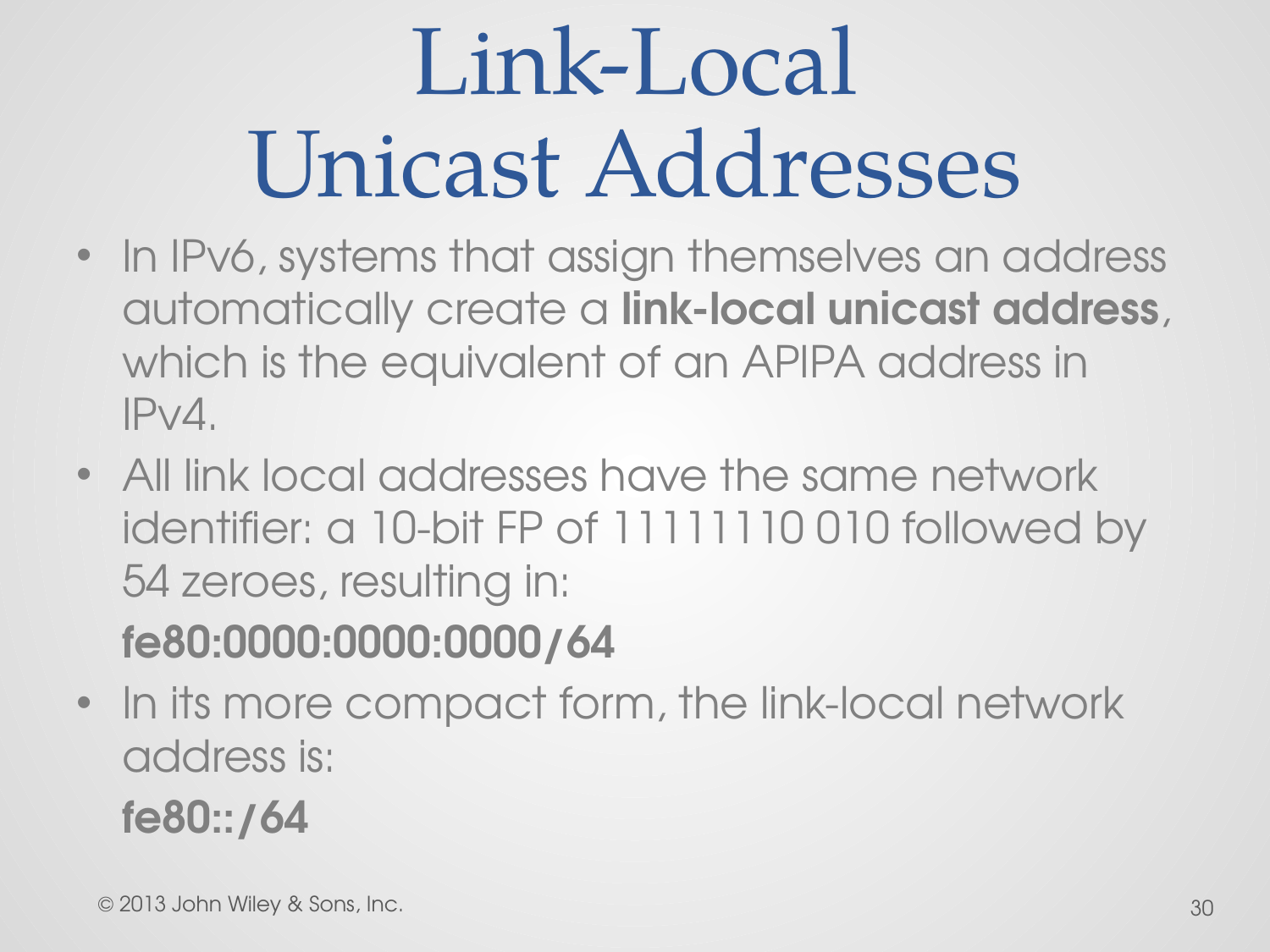

# Link-Local Unicast Addresses
In IPv6, systems that assign themselves an address automatically create a link-local unicast address, which is the equivalent of an APIPA address in IPv4.
All link local addresses have the same network identifier: a 10-bit FP of 11111110 010 followed by 54 zeroes, resulting in:
	fe80:0000:0000:0000/64
In its more compact form, the link-local network address is:
	fe80::/64

© 2013 John Wiley & Sons, Inc.
30